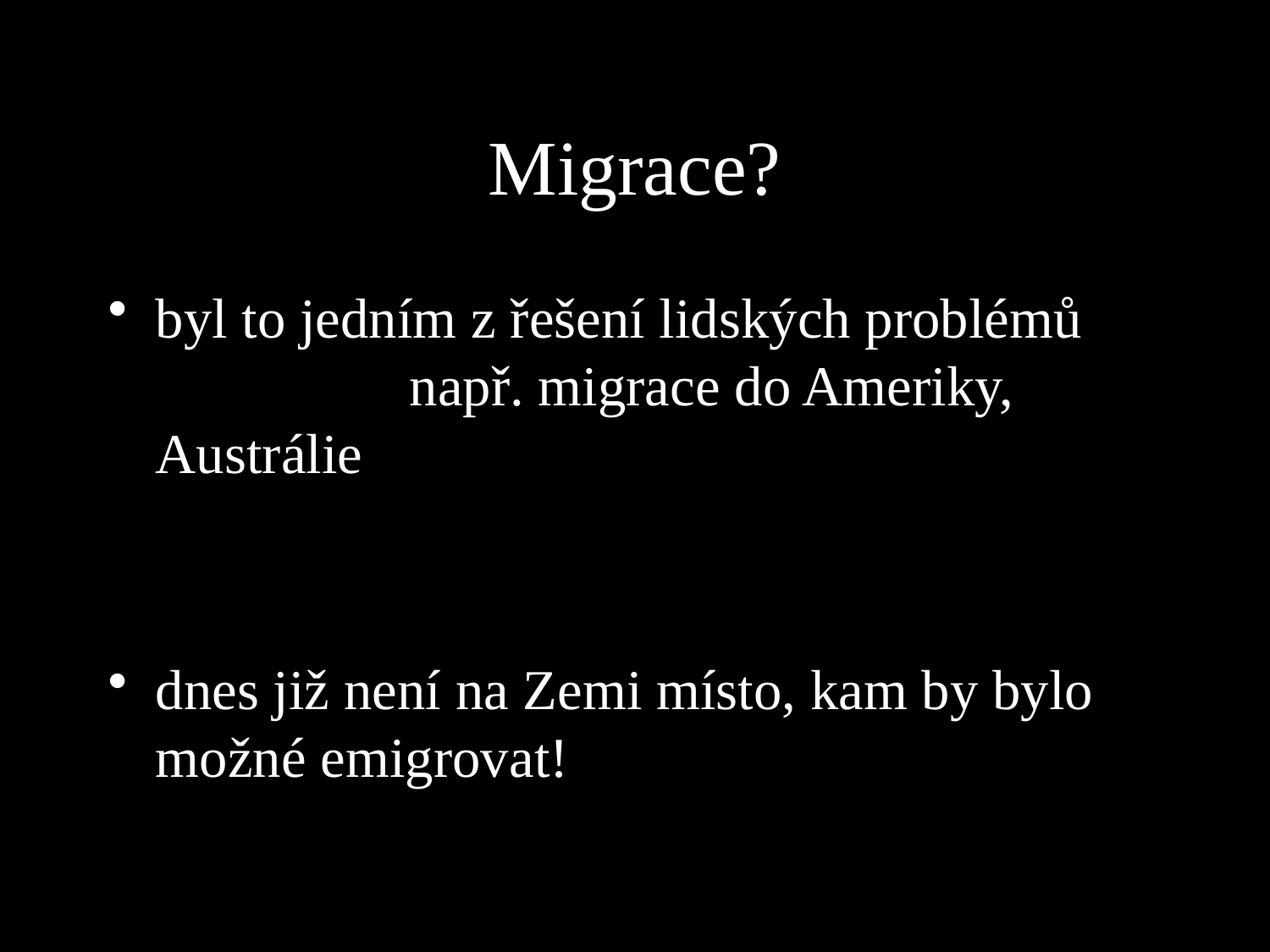

# Migrace?
byl to jedním z řešení lidských problémů		např. migrace do Ameriky, Austrálie

dnes již není na Zemi místo, kam by bylo možné emigrovat!